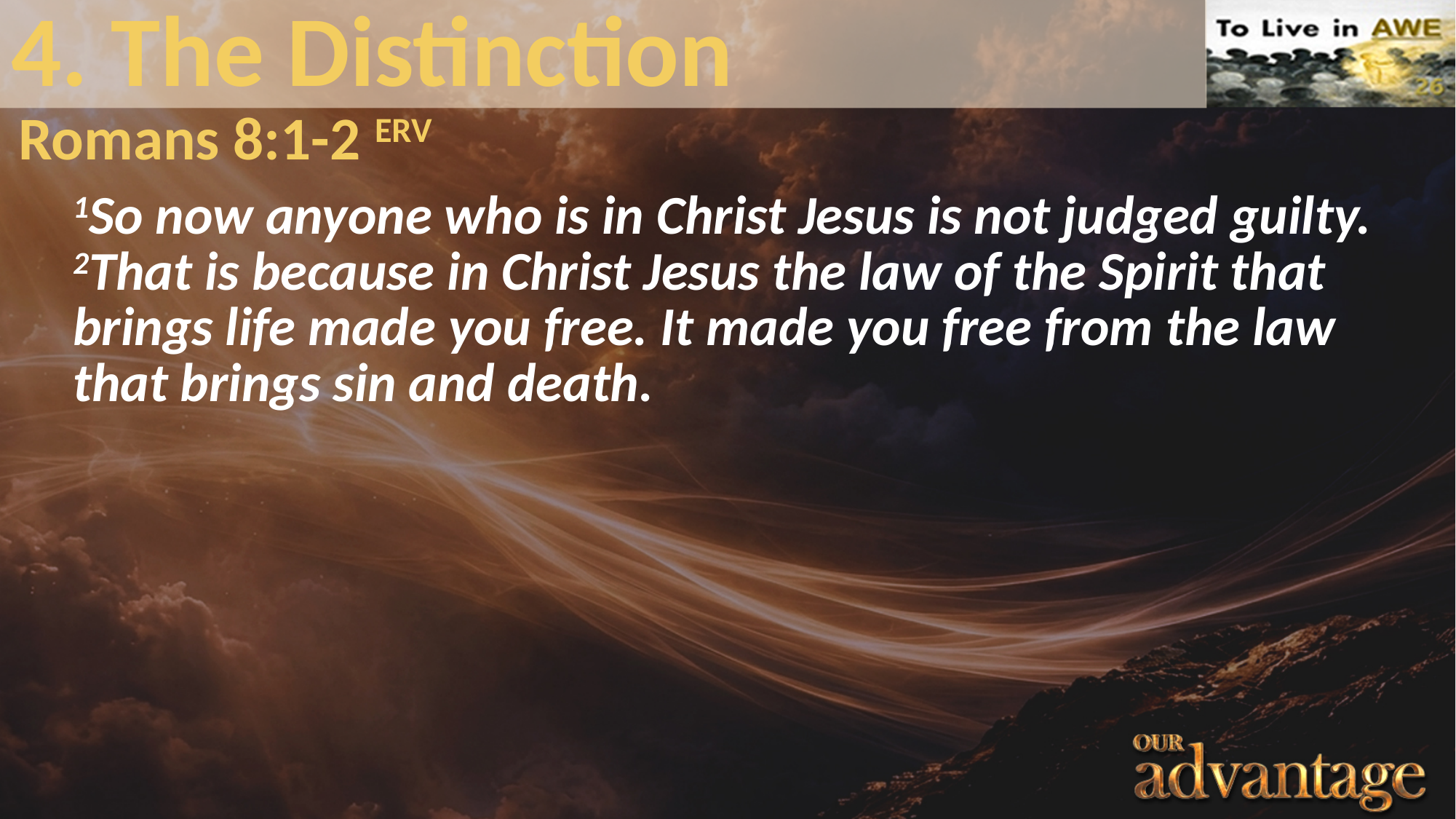

# 4. The Distinction
Romans 8:1-2 ERV
1So now anyone who is in Christ Jesus is not judged guilty. 2That is because in Christ Jesus the law of the Spirit that brings life made you free. It made you free from the law that brings sin and death.